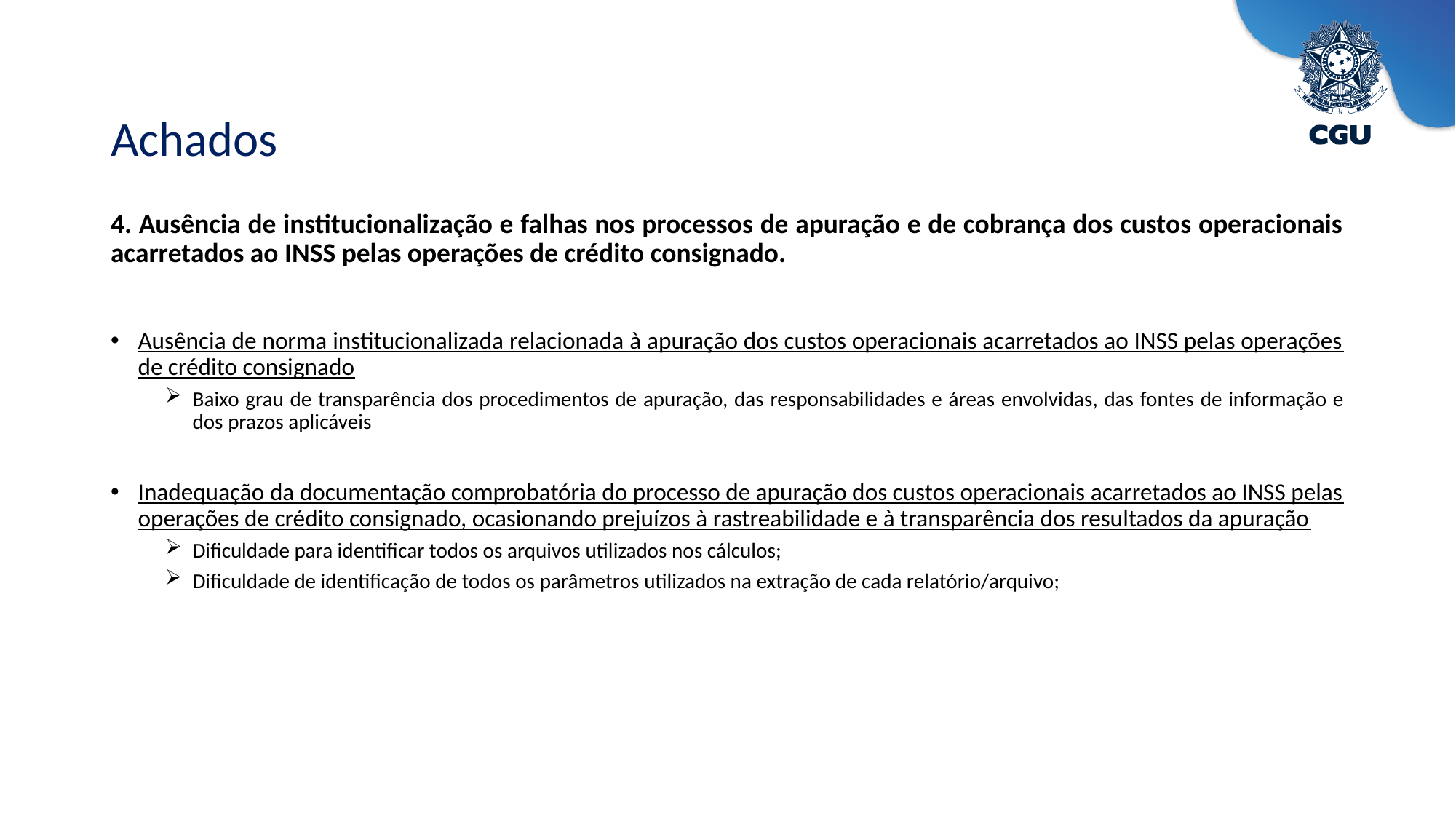

Achados
4. Ausência de institucionalização e falhas nos processos de apuração e de cobrança dos custos operacionais acarretados ao INSS pelas operações de crédito consignado.

Ausência de norma institucionalizada relacionada à apuração dos custos operacionais acarretados ao INSS pelas operações de crédito consignado
Baixo grau de transparência dos procedimentos de apuração, das responsabilidades e áreas envolvidas, das fontes de informação e dos prazos aplicáveis

Inadequação da documentação comprobatória do processo de apuração dos custos operacionais acarretados ao INSS pelas operações de crédito consignado, ocasionando prejuízos à rastreabilidade e à transparência dos resultados da apuração
Dificuldade para identificar todos os arquivos utilizados nos cálculos;
Dificuldade de identificação de todos os parâmetros utilizados na extração de cada relatório/arquivo;